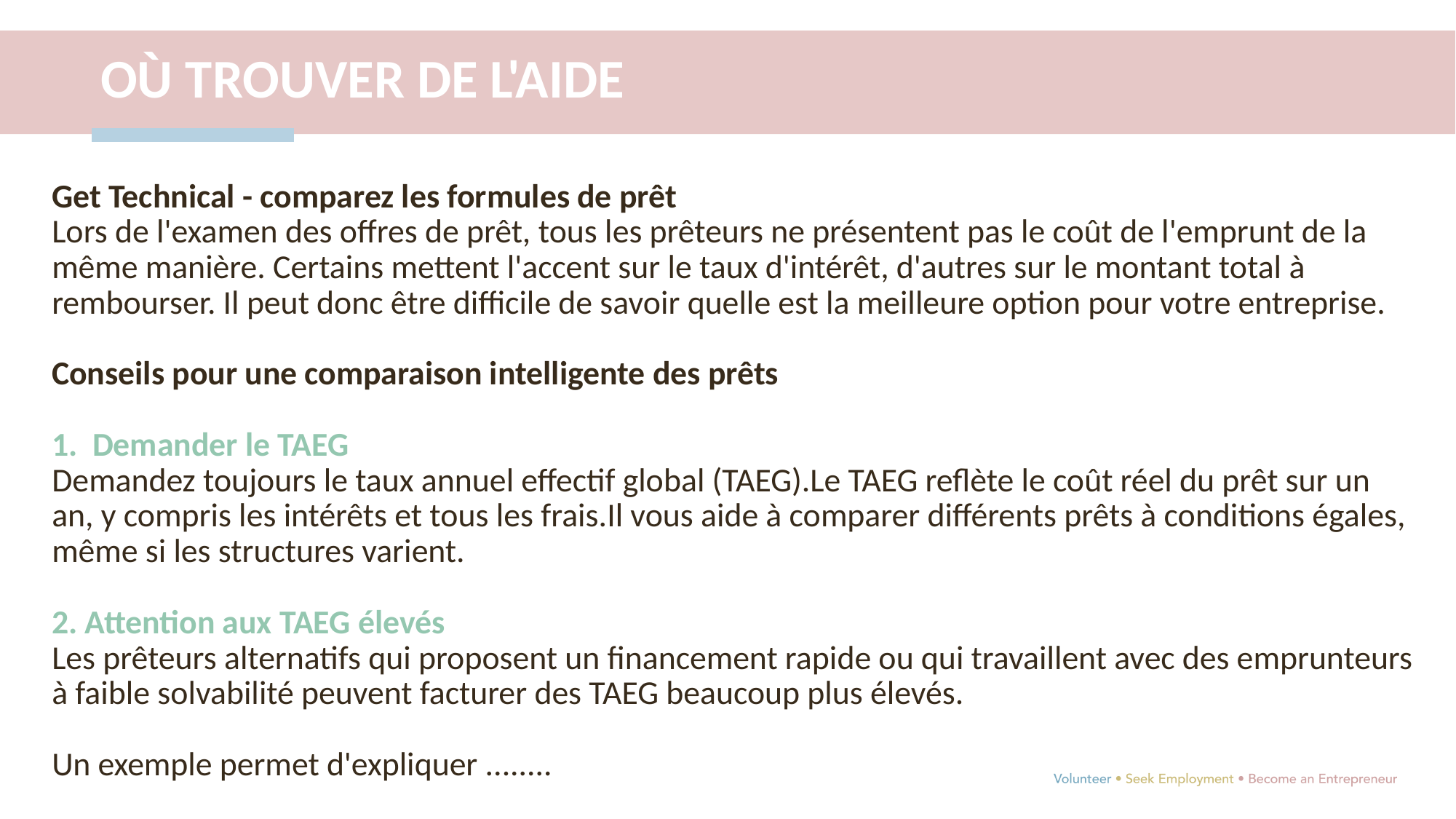

OÙ TROUVER DE L'AIDE

Get Technical - comparez les formules de prêt
Lors de l'examen des offres de prêt, tous les prêteurs ne présentent pas le coût de l'emprunt de la même manière. Certains mettent l'accent sur le taux d'intérêt, d'autres sur le montant total à rembourser. Il peut donc être difficile de savoir quelle est la meilleure option pour votre entreprise.

Conseils pour une comparaison intelligente des prêts

1.  Demander le TAEG
Demandez toujours le taux annuel effectif global (TAEG).Le TAEG reflète le coût réel du prêt sur un an, y compris les intérêts et tous les frais.Il vous aide à comparer différents prêts à conditions égales, même si les structures varient.

2. Attention aux TAEG élevés
Les prêteurs alternatifs qui proposent un financement rapide ou qui travaillent avec des emprunteurs à faible solvabilité peuvent facturer des TAEG beaucoup plus élevés.

Un exemple permet d'expliquer ........